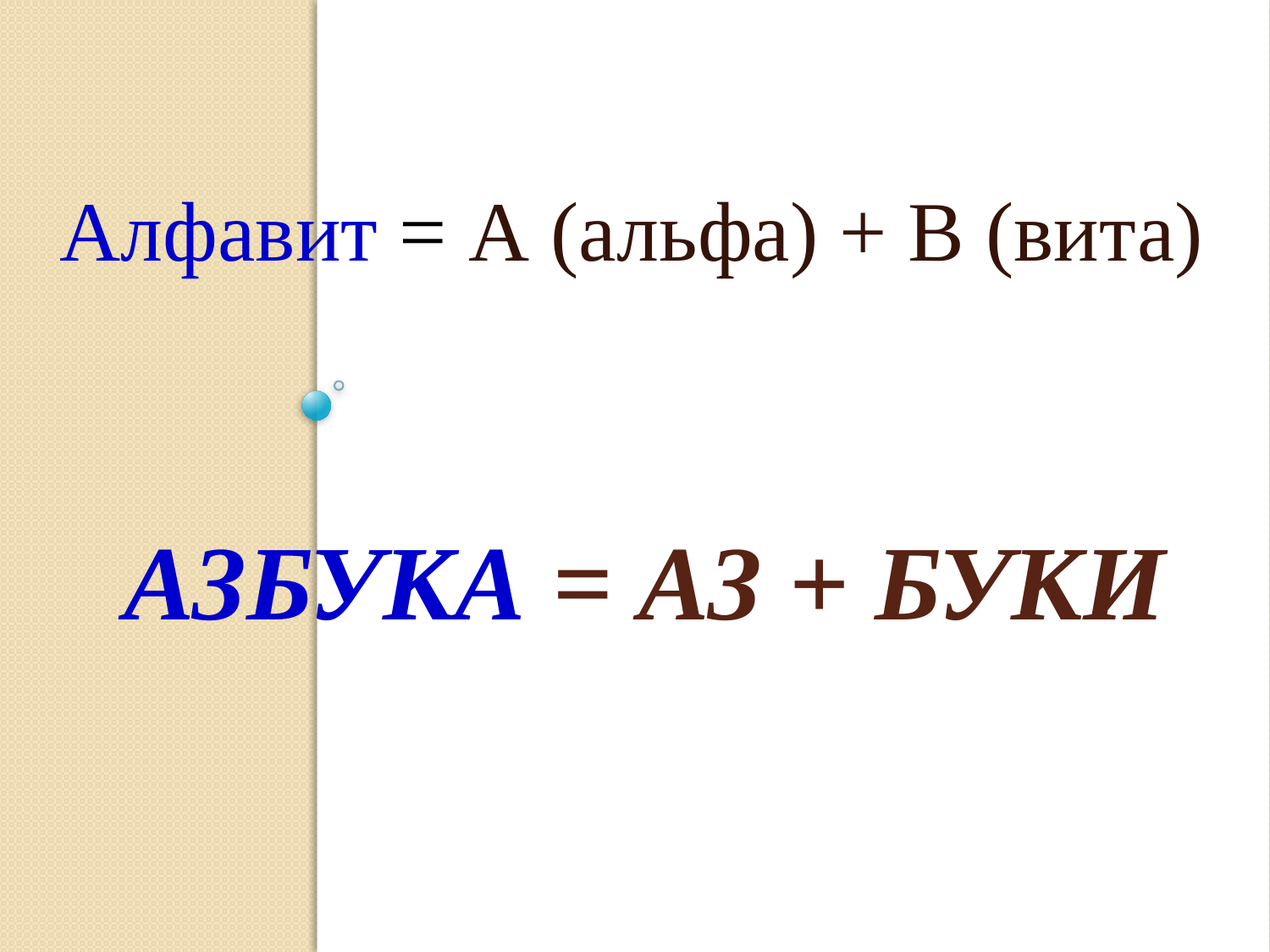

Алфавит = А (альфа) + В (вита)

# Азбука = аз + буки